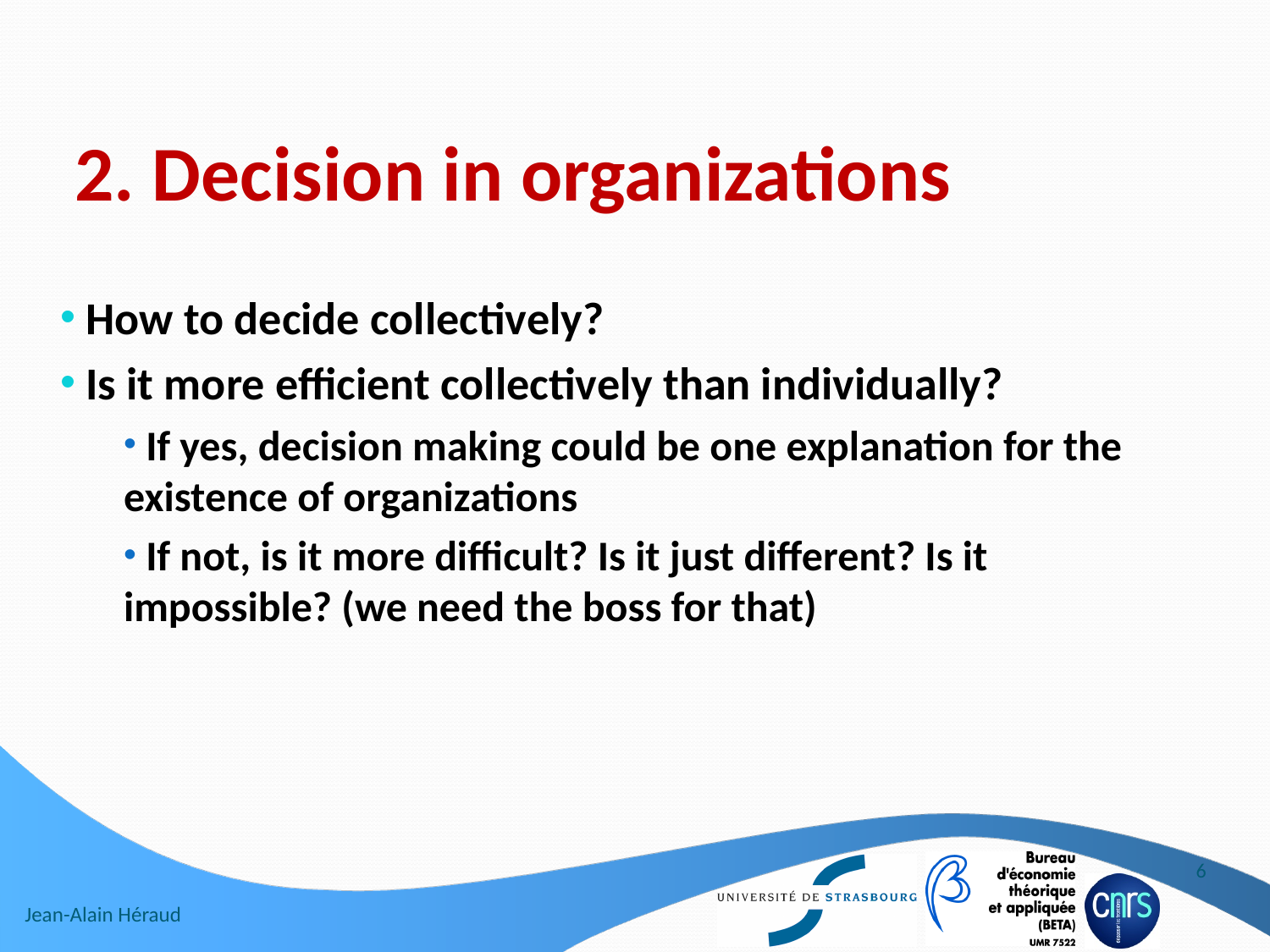

# 2. Decision in organizations
 How to decide collectively?
 Is it more efficient collectively than individually?
 If yes, decision making could be one explanation for the existence of organizations
 If not, is it more difficult? Is it just different? Is it impossible? (we need the boss for that)
6
Jean-Alain Héraud